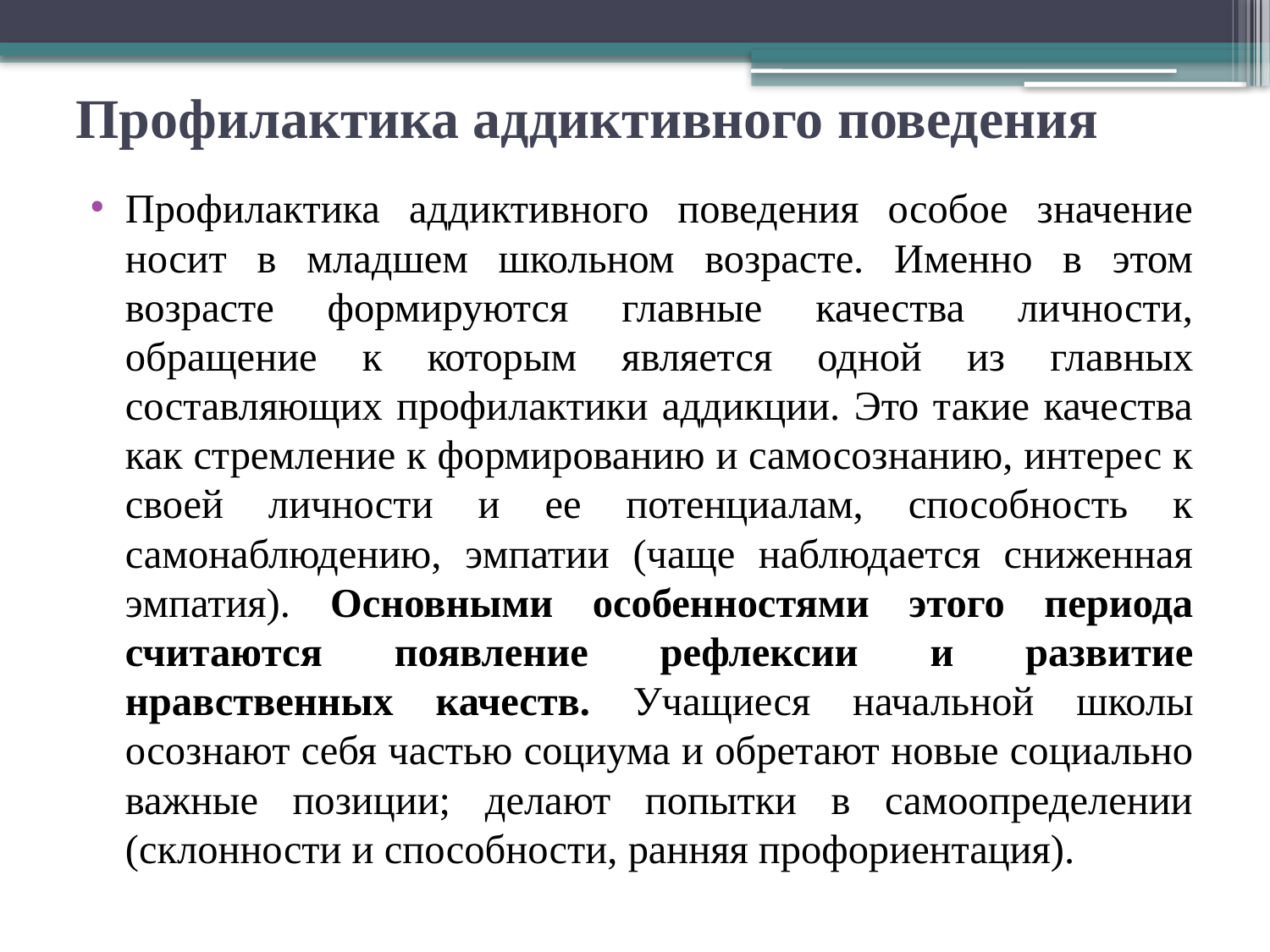

# Профилактика аддиктивного поведения
Профилактика аддиктивного поведения особое значение носит в младшем школьном возрасте. Именно в этом возрасте формируются главные качества личности, обращение к которым является одной из главных составляющих профилактики аддикции. Это такие качества как стремление к формированию и самосознанию, интерес к своей личности и ее потенциалам, способность к самонаблюдению, эмпатии (чаще наблюдается сниженная эмпатия). Основными особенностями этого периода считаются появление рефлексии и развитие нравственных качеств. Учащиеся начальной школы осознают себя частью социума и обретают новые социально важные позиции; делают попытки в самоопределении (склонности и способности, ранняя профориентация).